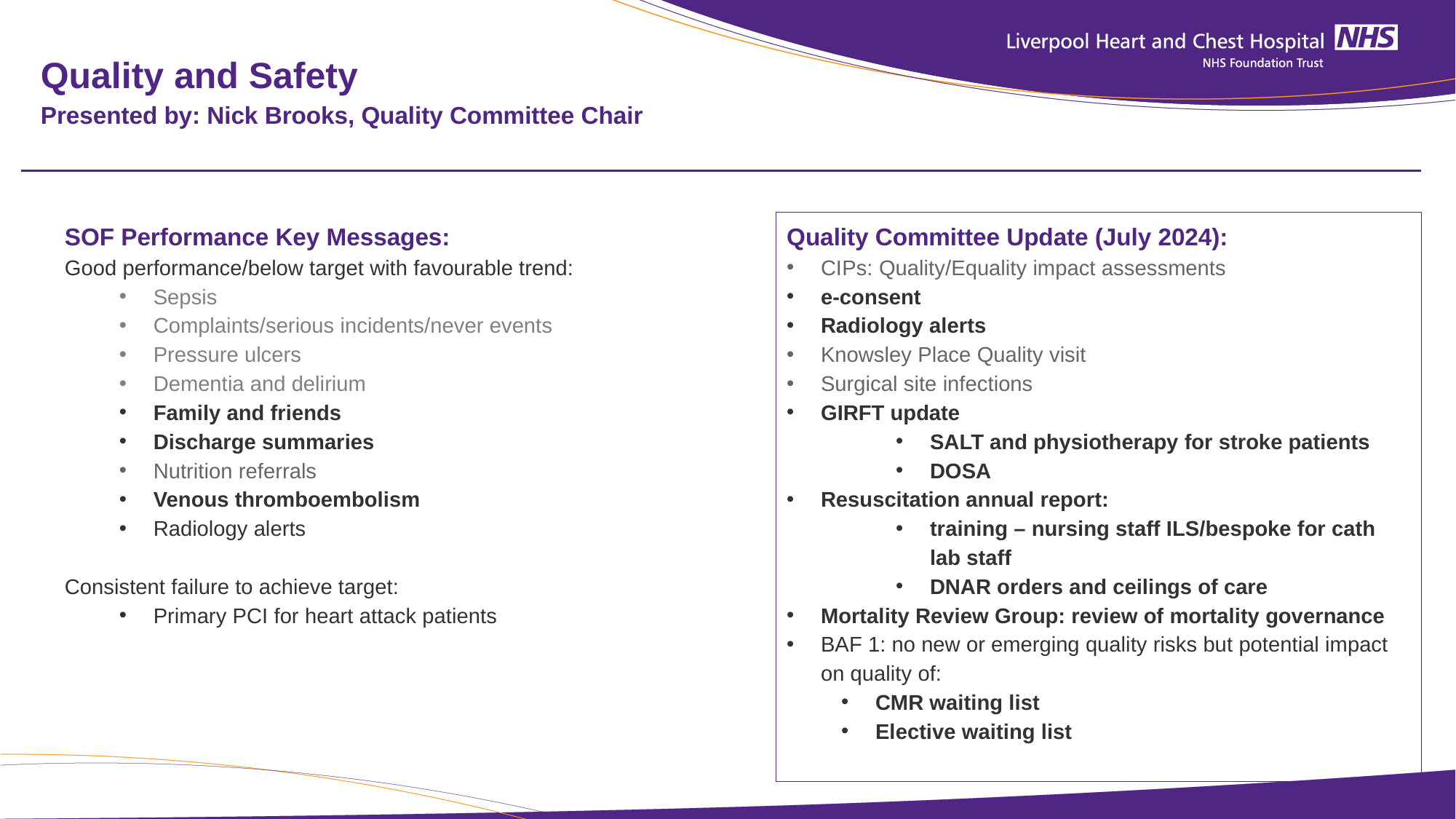

# Quality and Safety Presented by: Nick Brooks, Quality Committee Chair
SOF Performance Key Messages:
Good performance/below target with favourable trend:
Sepsis
Complaints/serious incidents/never events
Pressure ulcers
Dementia and delirium
Family and friends
Discharge summaries
Nutrition referrals
Venous thromboembolism
Radiology alerts

Consistent failure to achieve target:
Primary PCI for heart attack patients
Quality Committee Update (July 2024):
CIPs: Quality/Equality impact assessments
e-consent
Radiology alerts
Knowsley Place Quality visit
Surgical site infections
GIRFT update
SALT and physiotherapy for stroke patients
DOSA
Resuscitation annual report:
training – nursing staff ILS/bespoke for cath lab staff
DNAR orders and ceilings of care
Mortality Review Group: review of mortality governance
BAF 1: no new or emerging quality risks but potential impact on quality of:
CMR waiting list
Elective waiting list